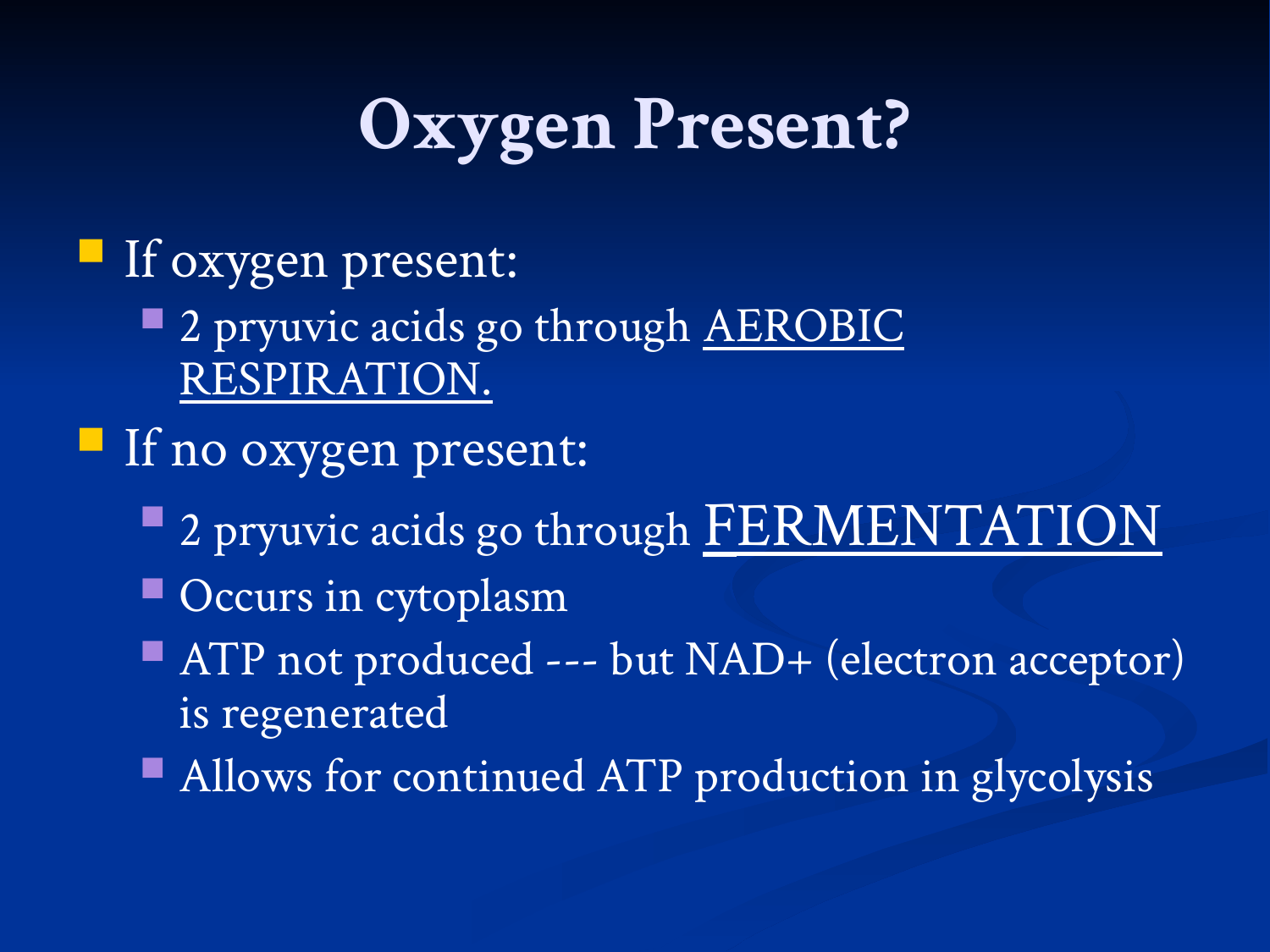

# Oxygen Present?
If oxygen present:
2 pryuvic acids go through AEROBIC RESPIRATION.
If no oxygen present:
2 pryuvic acids go through FERMENTATION
Occurs in cytoplasm
ATP not produced --- but NAD+ (electron acceptor) is regenerated
Allows for continued ATP production in glycolysis